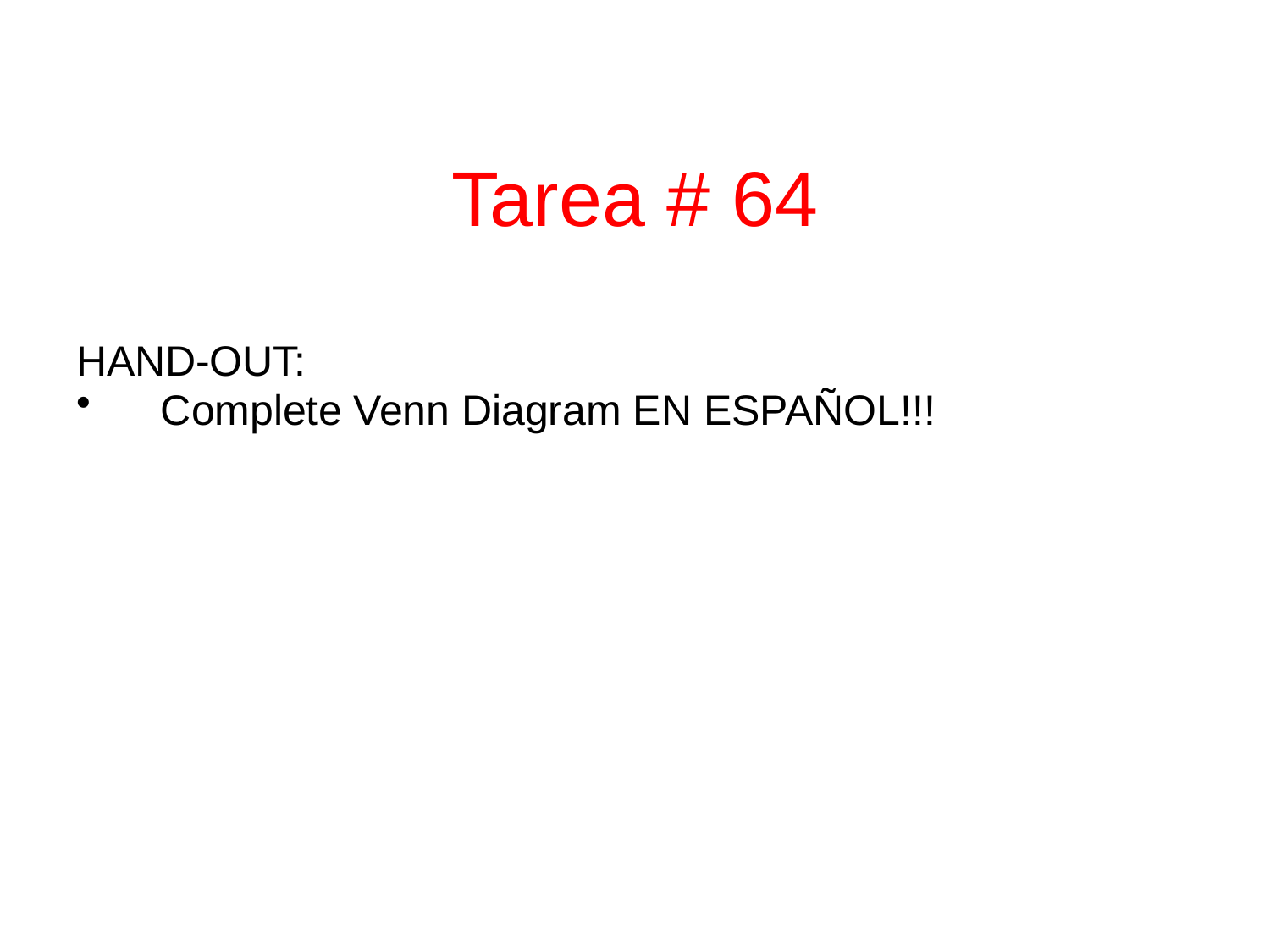

Tarea # 64

HAND-OUT:
Complete Venn Diagram EN ESPAÑOL!!!